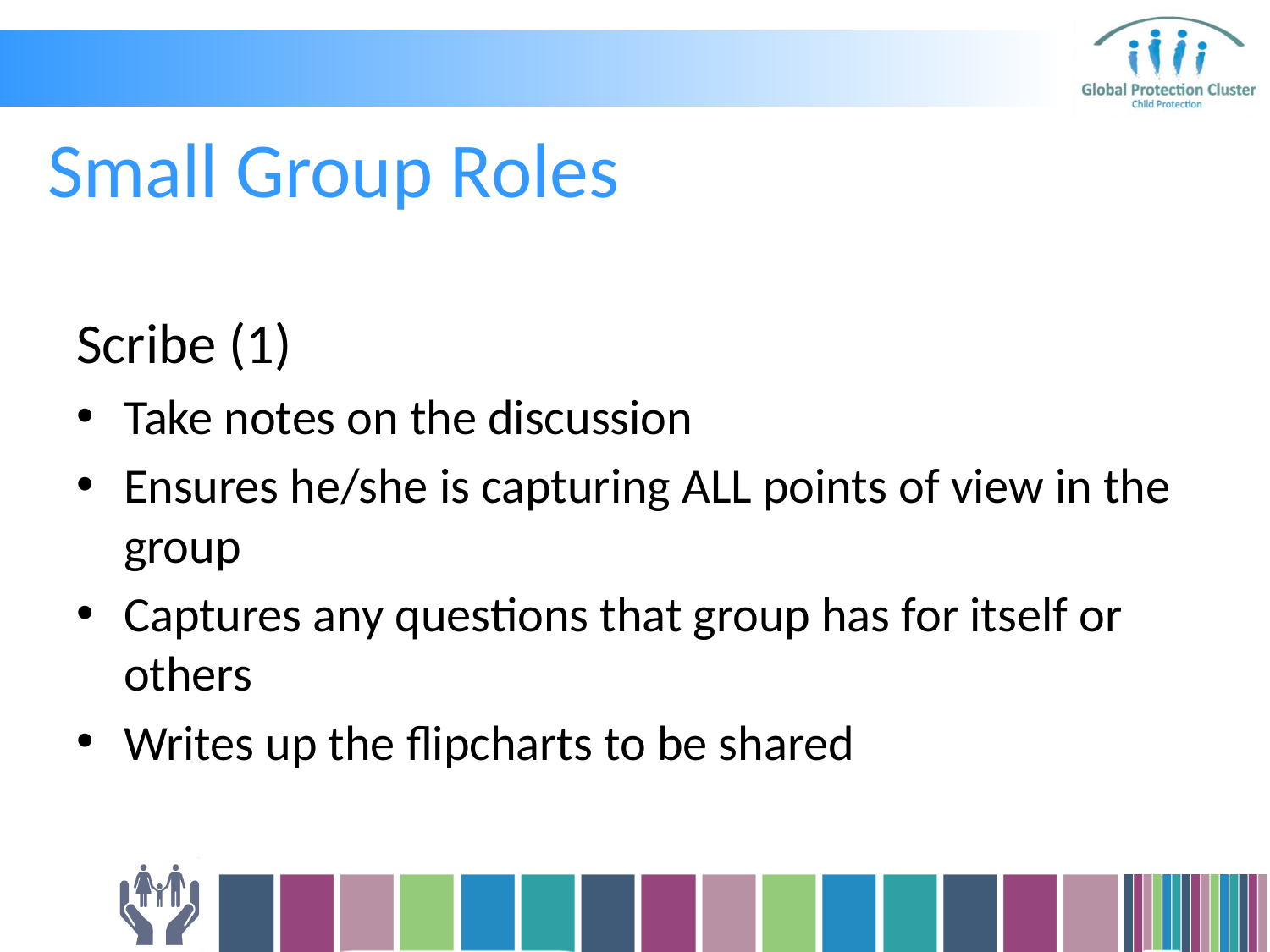

# Small Group Roles

Scribe (1)
Take notes on the discussion
Ensures he/she is capturing ALL points of view in the group
Captures any questions that group has for itself or others
Writes up the flipcharts to be shared